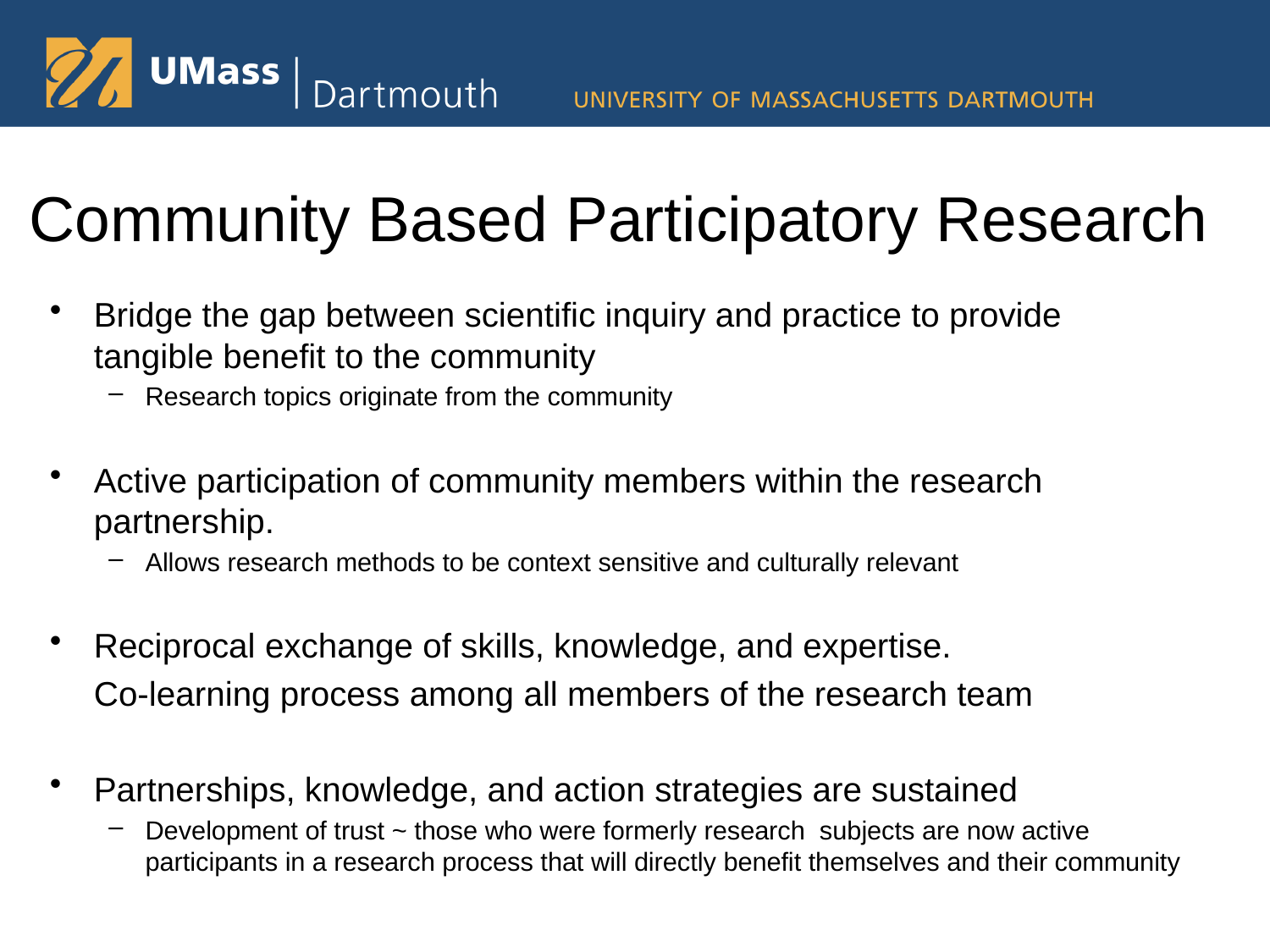

# Community Based Participatory Research
Bridge the gap between scientific inquiry and practice to provide tangible benefit to the community
Research topics originate from the community

Active participation of community members within the research partnership.
Allows research methods to be context sensitive and culturally relevant

Reciprocal exchange of skills, knowledge, and expertise.
	Co-learning process among all members of the research team

Partnerships, knowledge, and action strategies are sustained
Development of trust ~ those who were formerly research  subjects are now active participants in a research process that will directly benefit themselves and their community